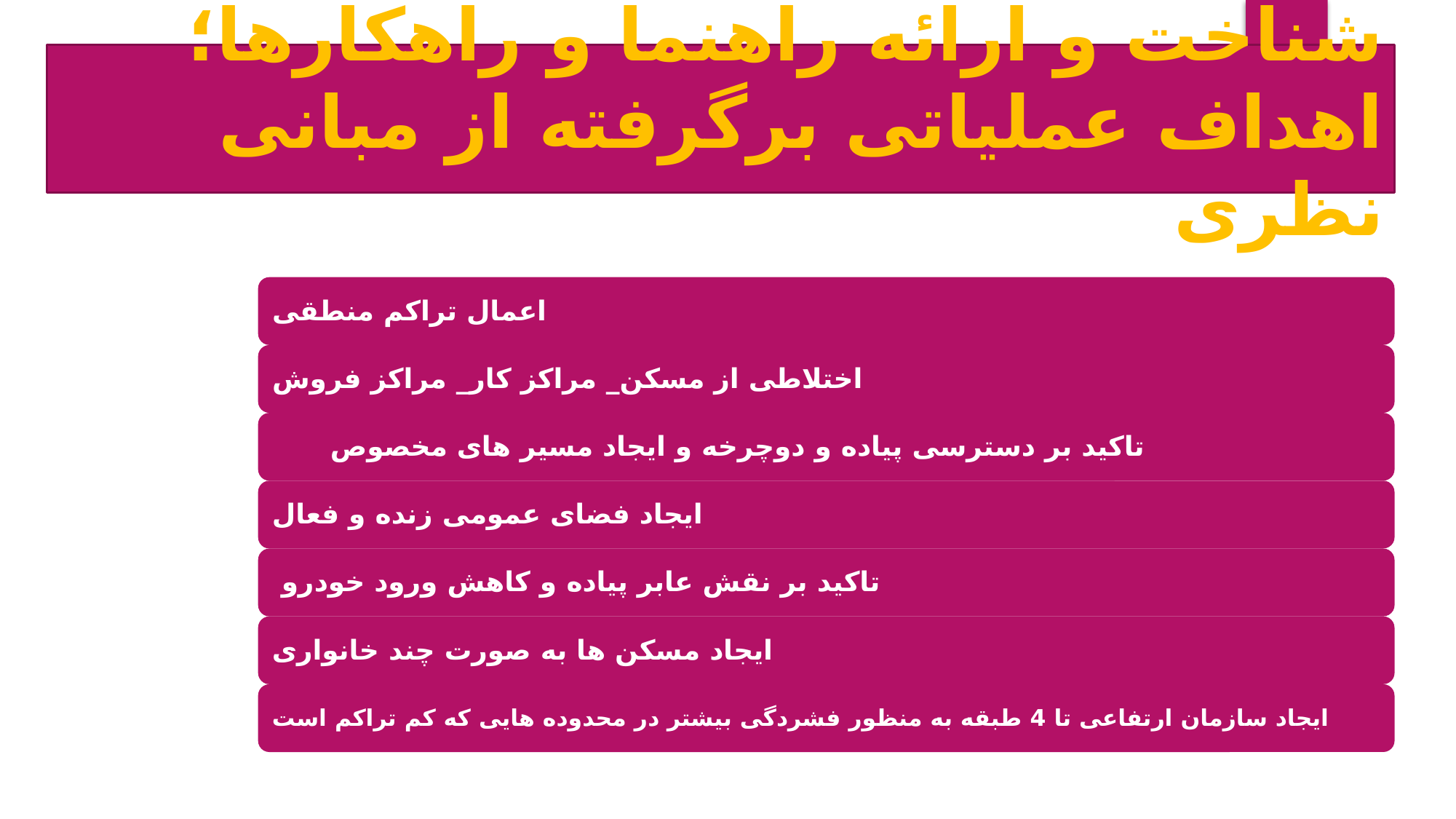

شناخت و ارائه راهنما و راهکارها؛ اهداف عملیاتی برگرفته از مبانی نظری
تاکید بر دسترسی پیاده و دوچرخه و ایجاد مسیر های مخصوص
ایجاد فضای عمومی زنده و فعال
تاکید بر نقش عابر پیاده و کاهش ورود خودرو
ایجاد مسکن ها به صورت چند خانواری
ایجاد سازمان ارتفاعی تا 4 طبقه به منظور فشردگی بیشتر در محدوده هایی که کم تراکم است
اعمال تراکم منطقی